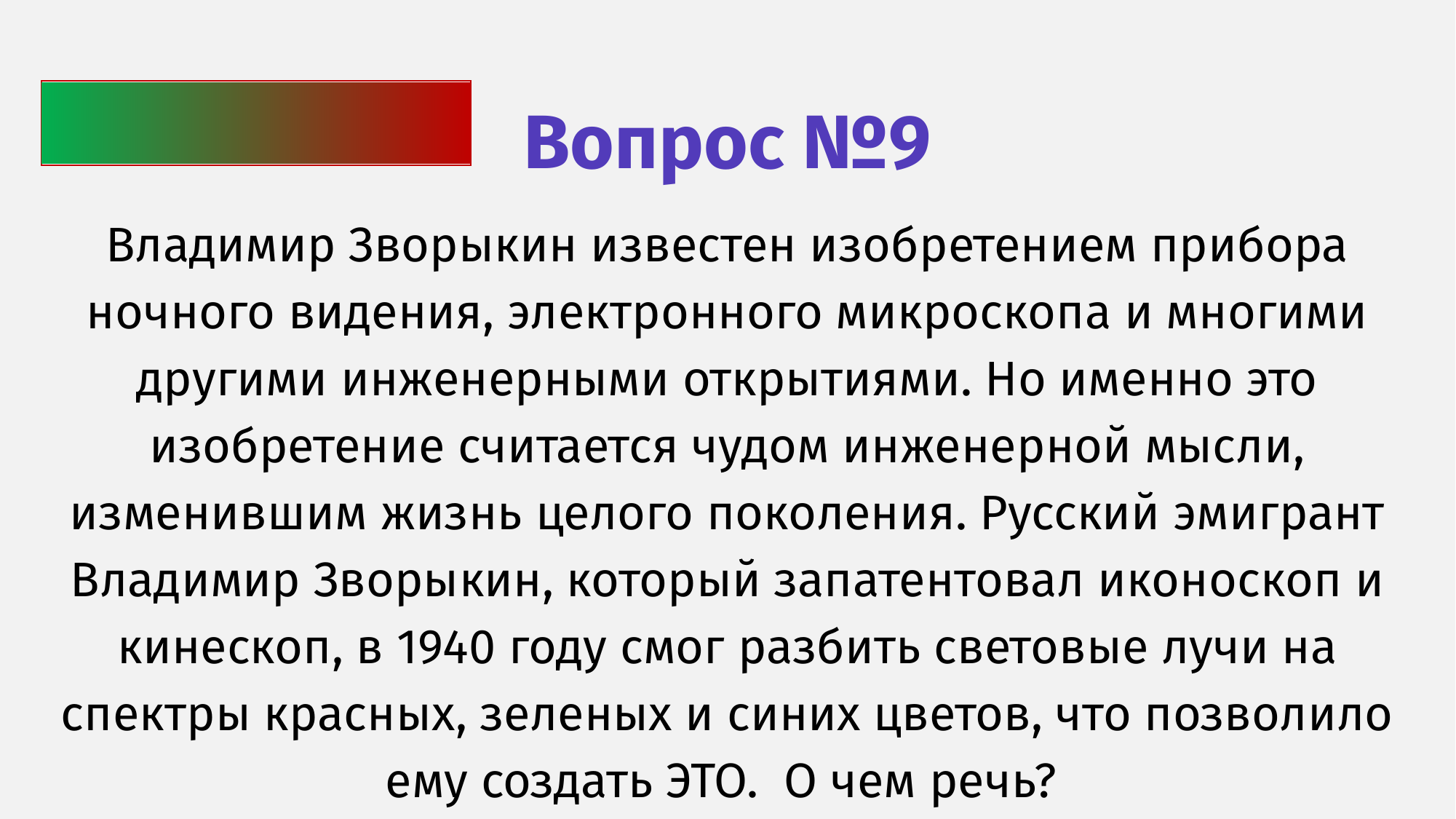

Вопрос №9
Владимир Зворыкин известен изобретением прибора ночного видения, электронного микроскопа и многими другими инженерными открытиями. Но именно это изобретение считается чудом инженерной мысли, изменившим жизнь целого поколения. Русский эмигрант Владимир Зворыкин, который запатентовал иконоскоп и кинескоп, в 1940 году смог разбить световые лучи на спектры красных, зеленых и синих цветов, что позволило ему создать ЭТО.  О чем речь?